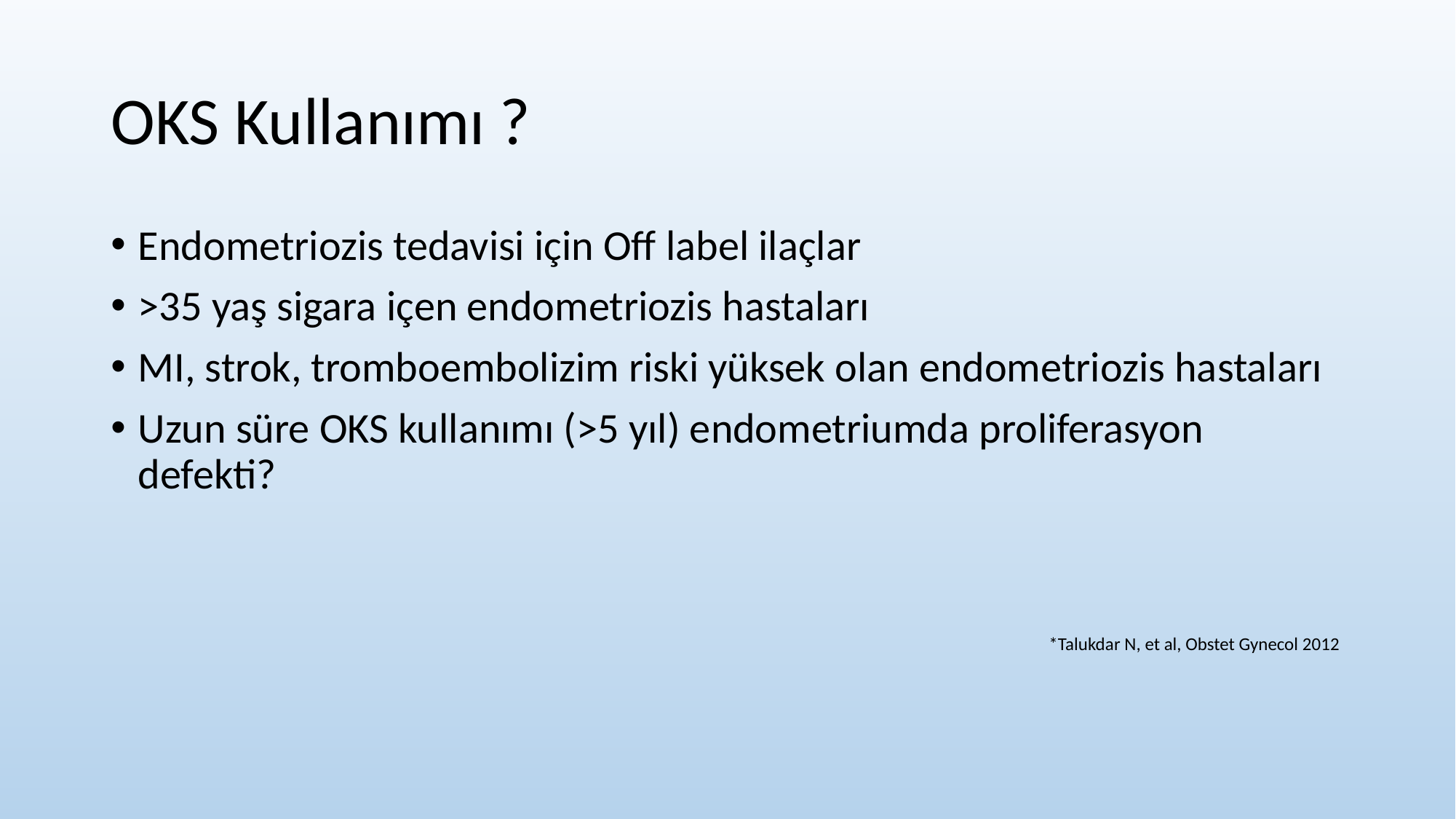

# OKS Kullanımı ?
Endometriozis tedavisi için Off label ilaçlar
>35 yaş sigara içen endometriozis hastaları
MI, strok, tromboembolizim riski yüksek olan endometriozis hastaları
Uzun süre OKS kullanımı (>5 yıl) endometriumda proliferasyon defekti?

*Talukdar N, et al, Obstet Gynecol 2012